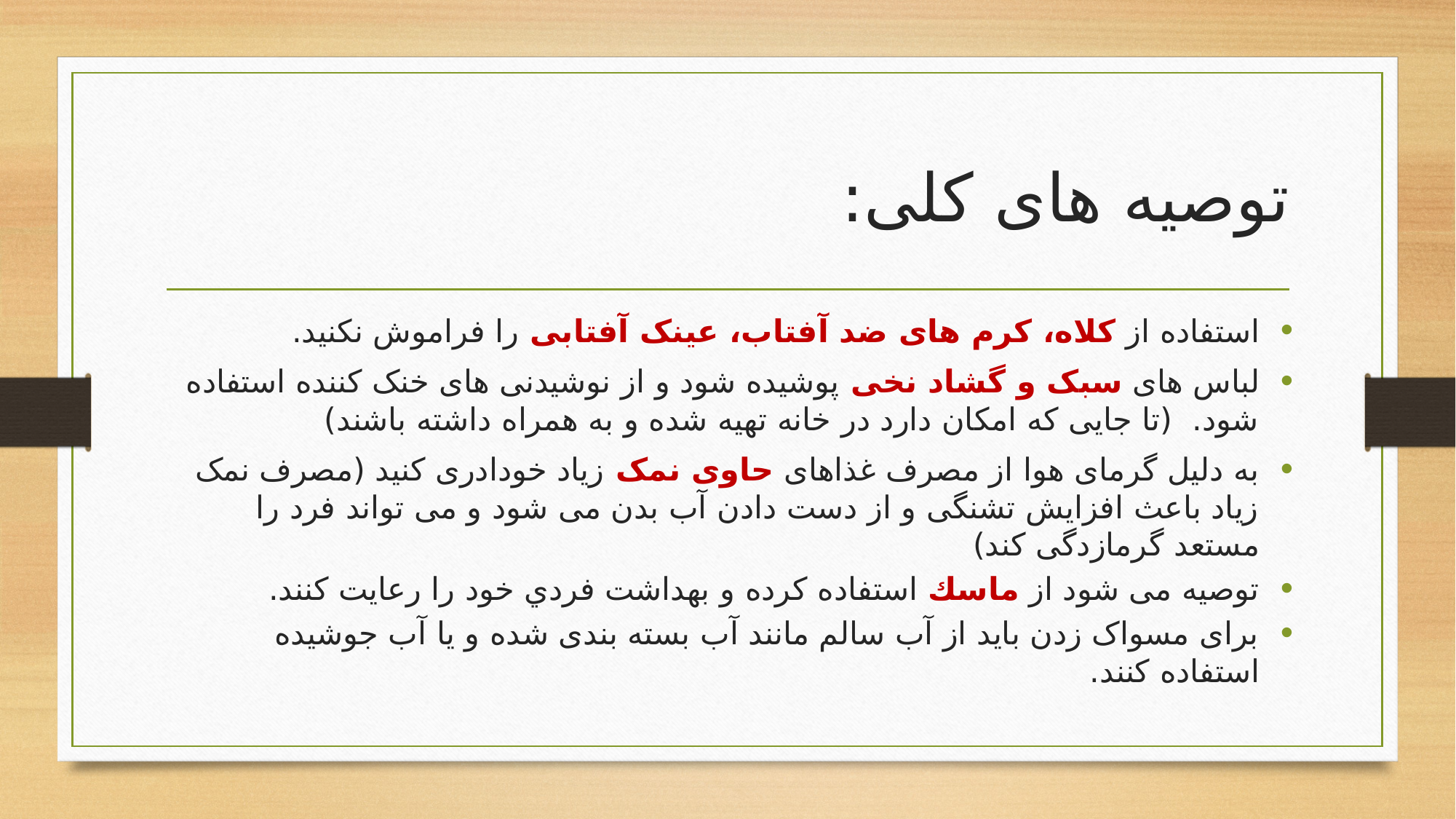

# توصیه های کلی:
استفاده از کلاه، کرم های ضد آفتاب، عینک آفتابی را فراموش نکنید.
لباس های سبک و گشاد نخی پوشیده شود و از نوشیدنی های خنک کننده استفاده شود.  (تا جایی که امکان دارد در خانه تهیه شده و به همراه داشته باشند)
به دلیل گرمای هوا از مصرف غذاهای حاوی نمک زیاد خودادری کنید (مصرف نمک زیاد باعث افزایش تشنگی و از دست دادن آب بدن می شود و می تواند فرد را مستعد گرمازدگی کند)
توصیه می شود از ماسك استفاده كرده و بهداشت فردي خود را رعايت كنند.
برای مسواک زدن باید از آب سالم مانند آب بسته بندی شده و یا آب جوشیده استفاده کنند.